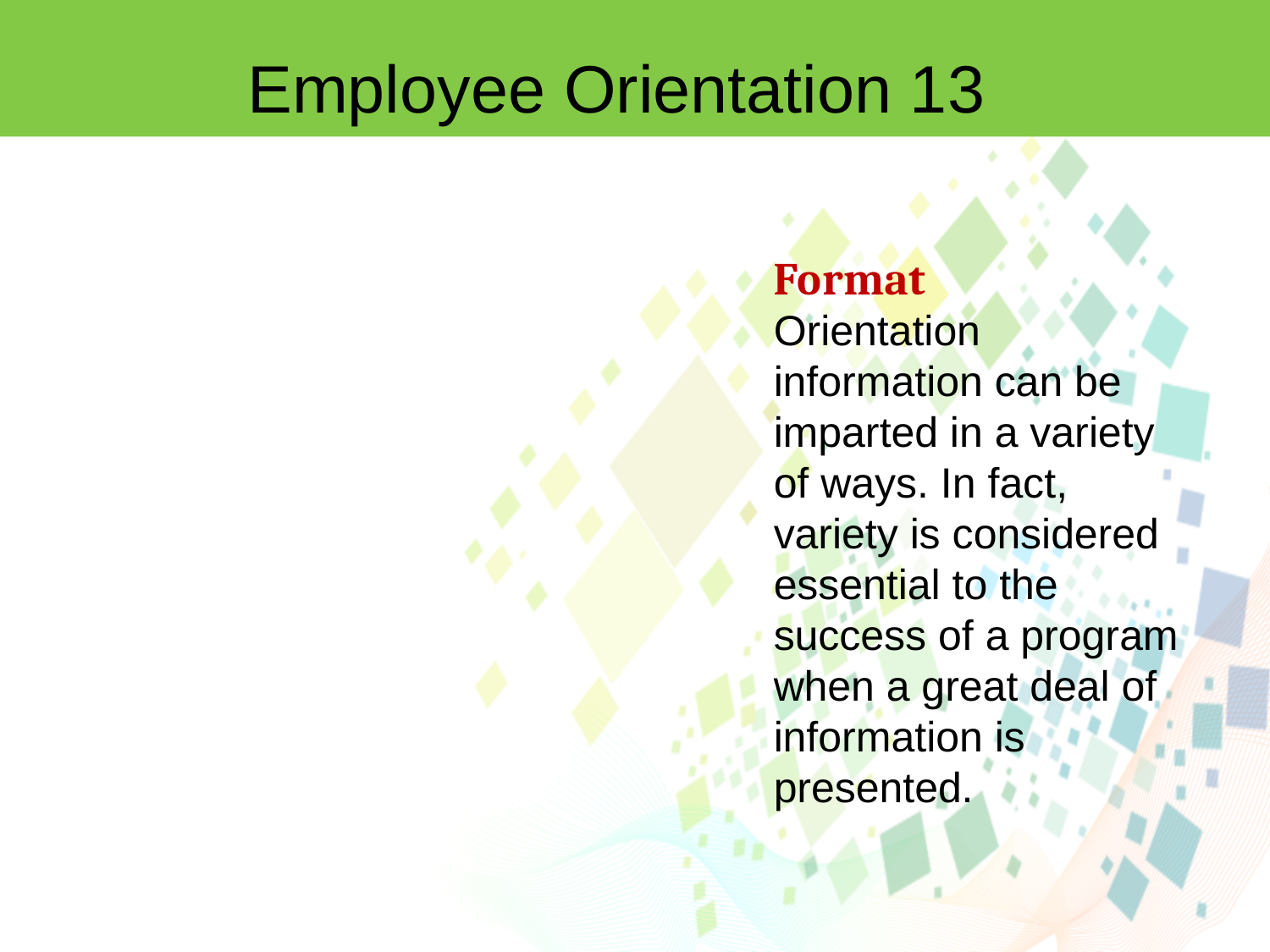

Employee Orientation 13
Format
Orientation information can be imparted in a variety of ways. In fact, variety is considered
essential to the success of a program when a great deal of information is
presented.